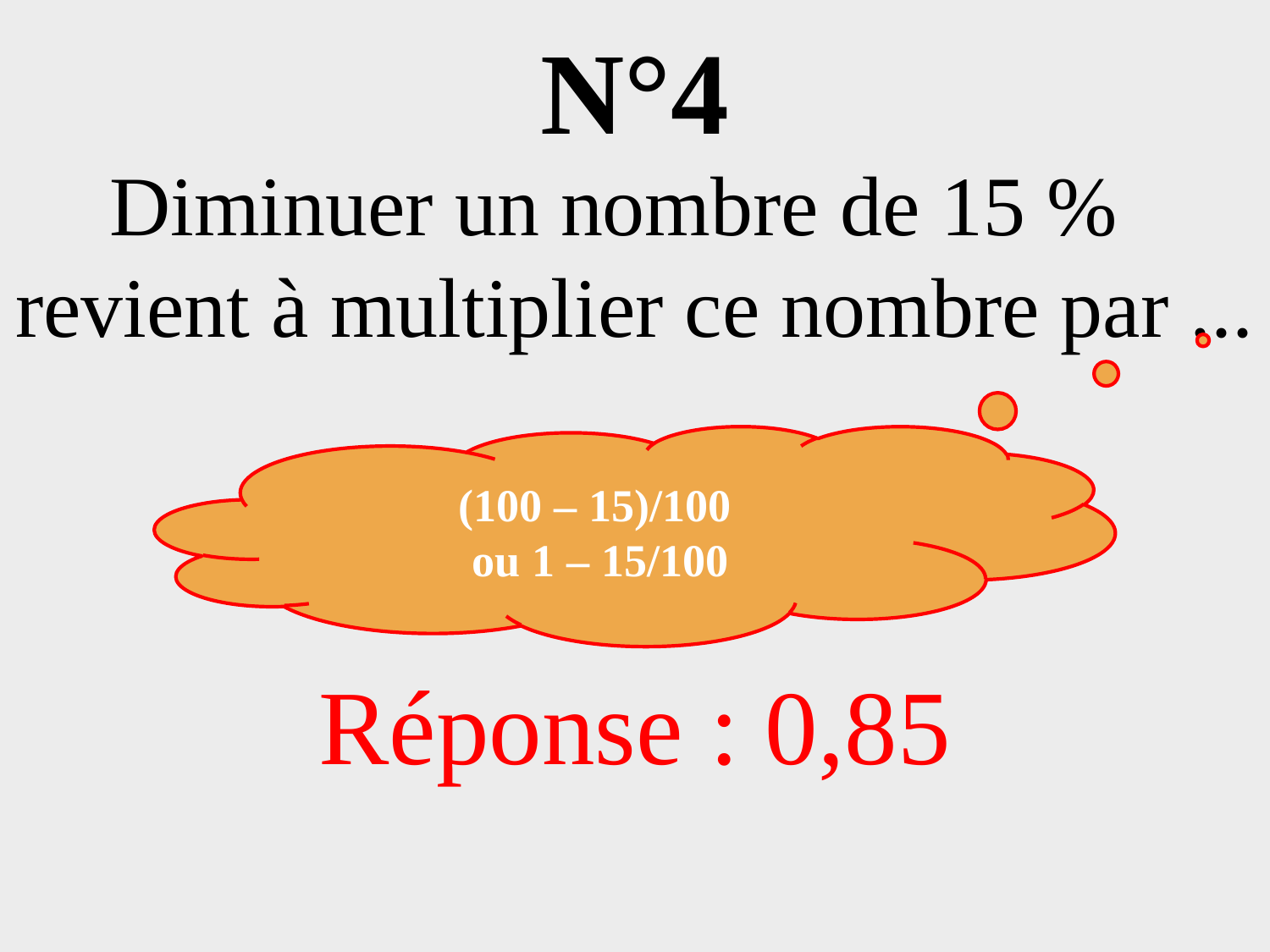

# N°4
Diminuer un nombre de 15 %
revient à multiplier ce nombre par ...

Réponse : 0,85

(100 – 15)/100
ou 1 – 15/100